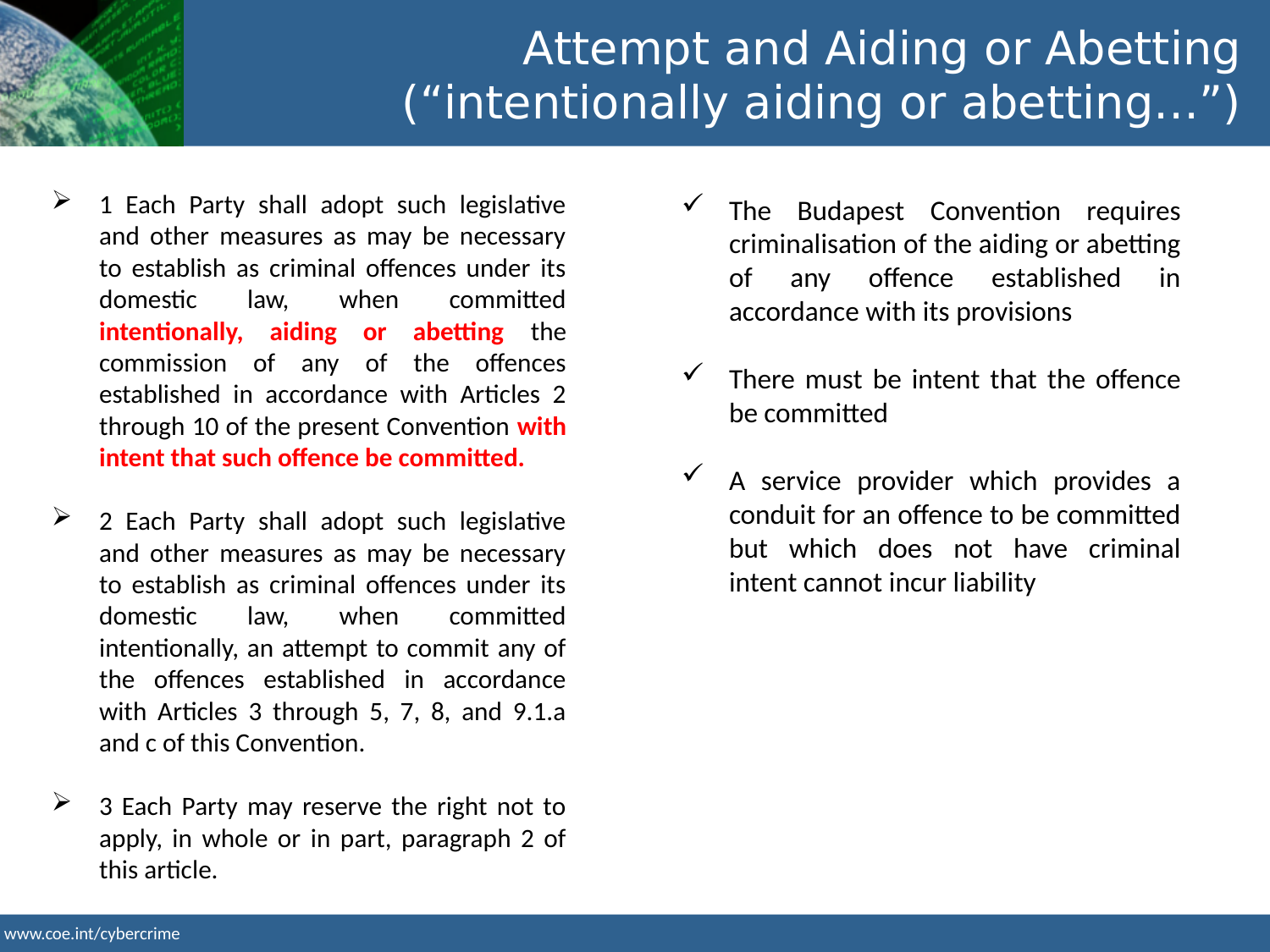

Attempt and Aiding or Abetting (“intentionally aiding or abetting…”)
1 Each Party shall adopt such legislative and other measures as may be necessary to establish as criminal offences under its domestic law, when committed intentionally, aiding or abetting the commission of any of the offences established in accordance with Articles 2 through 10 of the present Convention with intent that such offence be committed.

2 Each Party shall adopt such legislative and other measures as may be necessary to establish as criminal offences under its domestic law, when committed intentionally, an attempt to commit any of the offences established in accordance with Articles 3 through 5, 7, 8, and 9.1.a and c of this Convention.

3 Each Party may reserve the right not to apply, in whole or in part, paragraph 2 of this article.
The Budapest Convention requires criminalisation of the aiding or abetting of any offence established in accordance with its provisions

There must be intent that the offence be committed

A service provider which provides a conduit for an offence to be committed but which does not have criminal intent cannot incur liability